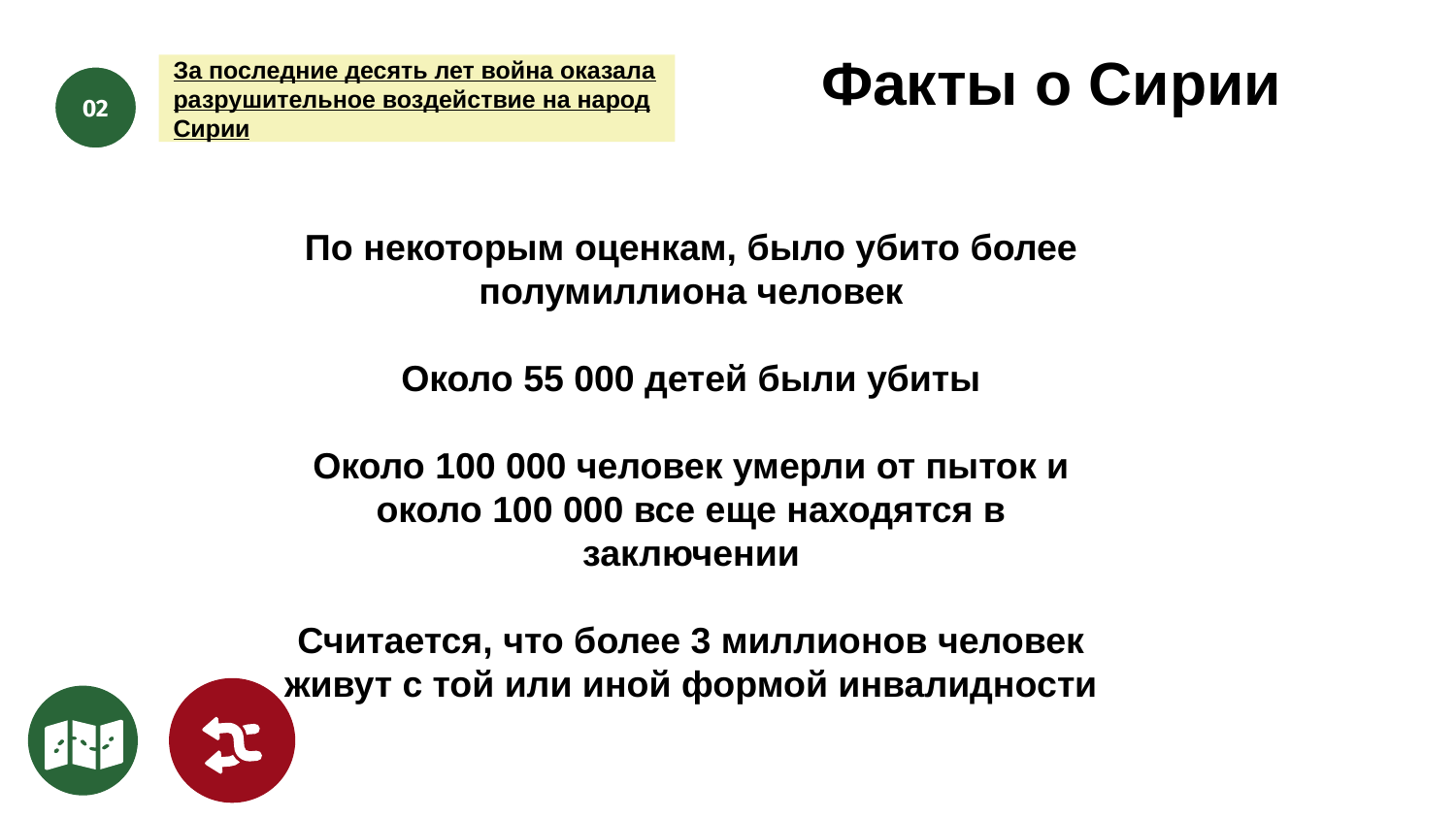

# Факты о Сирии
За последние десять лет война оказала разрушительное воздействие на народ Сирии

02

По некоторым оценкам, было убито более полумиллиона человек

Около 55 000 детей были убиты

Около 100 000 человек умерли от пыток и около 100 000 все еще находятся в заключении

Считается, что более 3 миллионов человек живут с той или иной формой инвалидности